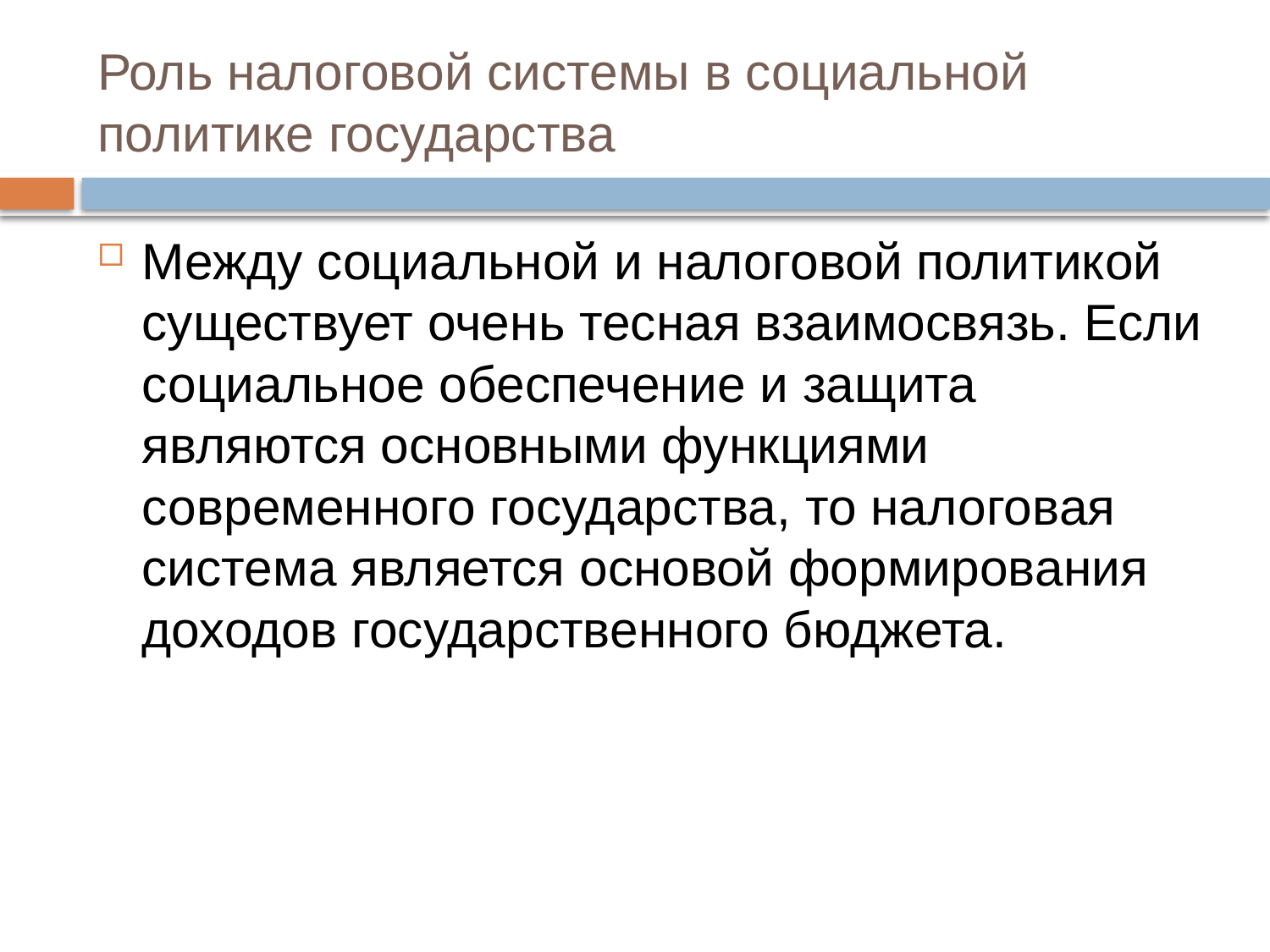

# Роль налоговой системы в социальной политике государства
Между социальной и налоговой политикой существует очень тесная взаимосвязь. Если социальное обеспечение и защита являются основными функциями современного государства, то налоговая система является основой формирования доходов государственного бюджета.